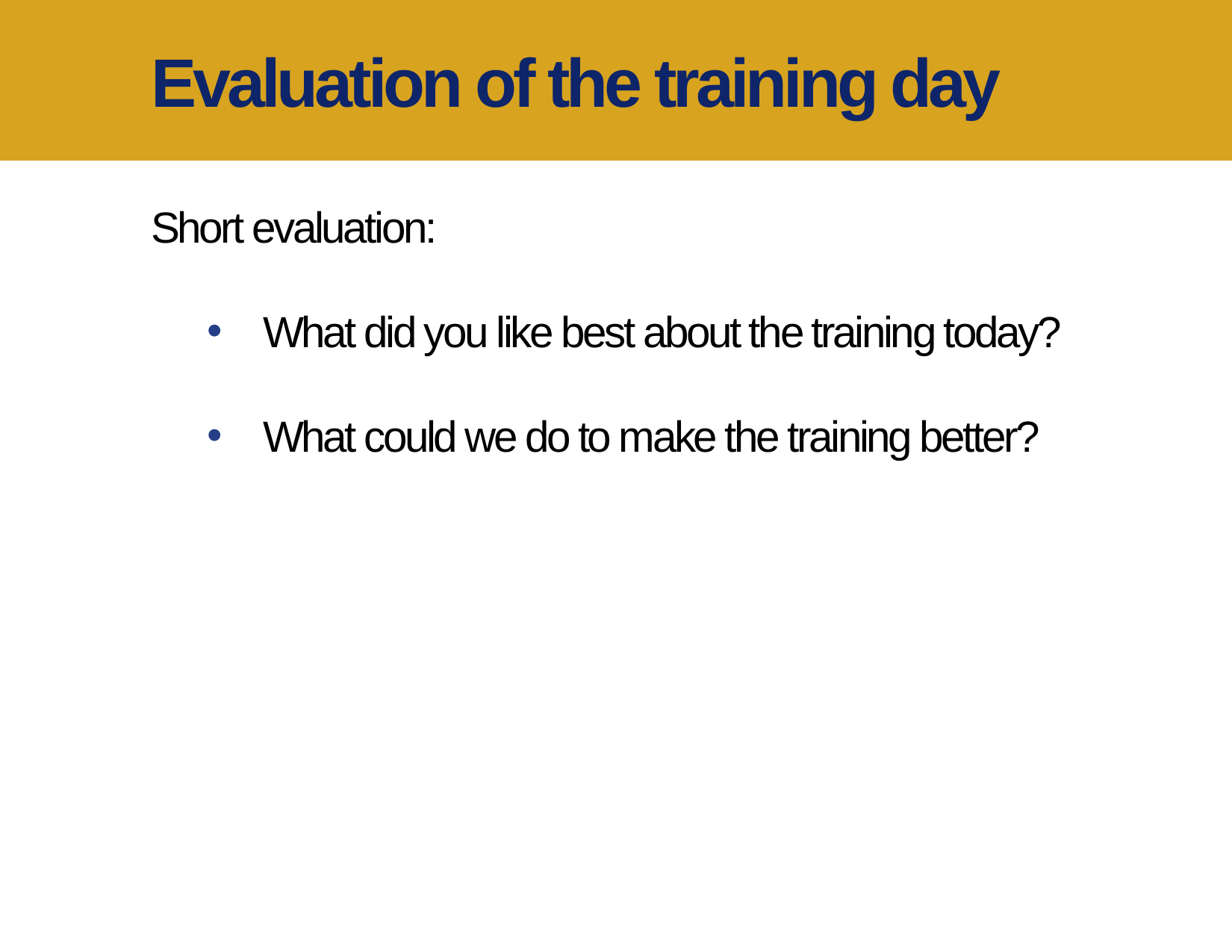

Evaluation of the training day
Short evaluation:

What did you like best about the training today?

What could we do to make the training better?